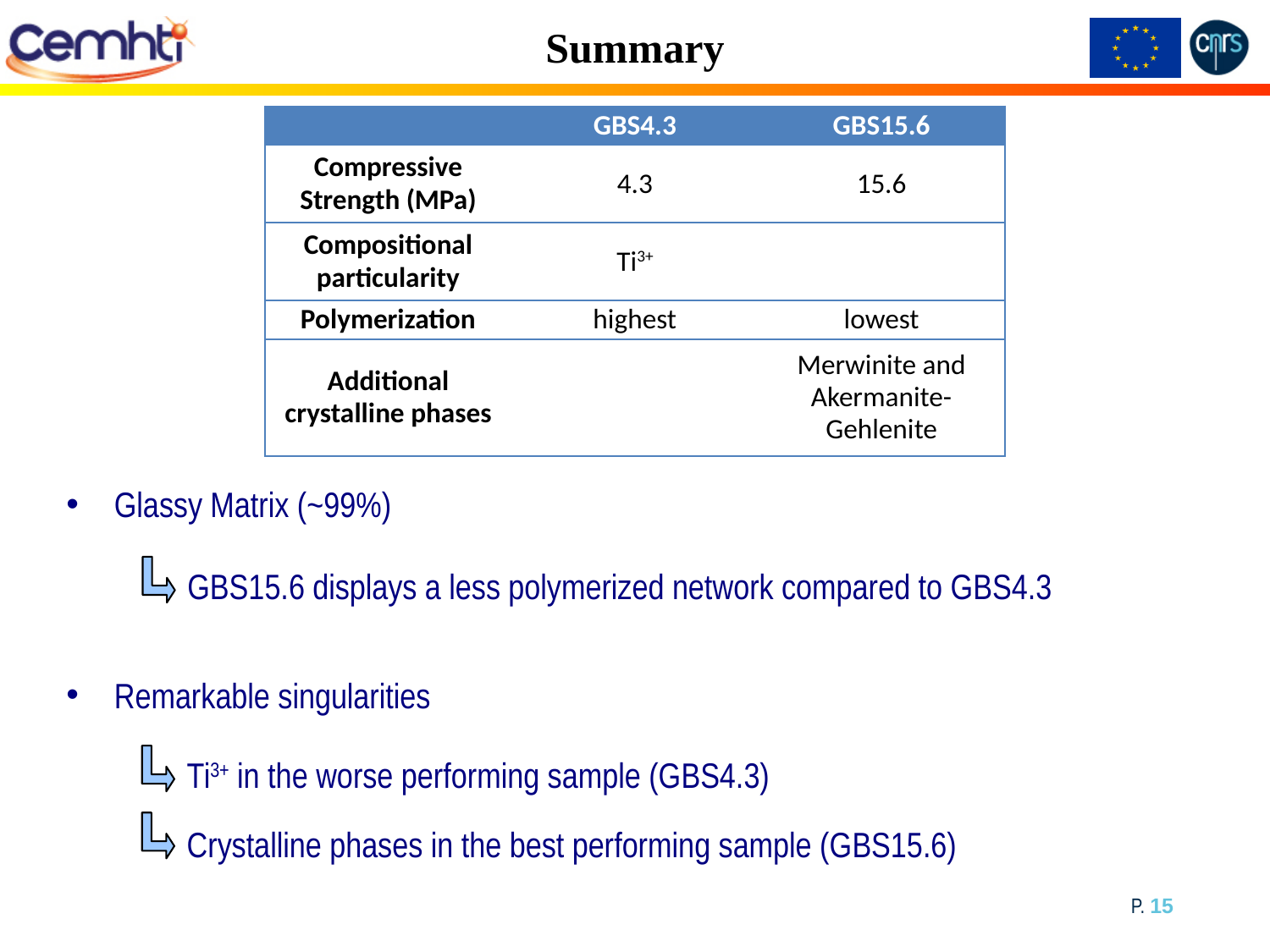

# Summary
|  | GBS4.3 | GBS15.6 |
| --- | --- | --- |
| Compressive Strength (MPa) | 4.3 | 15.6 |
| Compositional particularity | Ti3+ |  |
| Polymerization | highest | lowest |
| Additional crystalline phases |  | Merwinite and Akermanite-Gehlenite |
Glassy Matrix (~99%)
GBS15.6 displays a less polymerized network compared to GBS4.3

Remarkable singularities
Ti3+ in the worse performing sample (GBS4.3)

Crystalline phases in the best performing sample (GBS15.6)